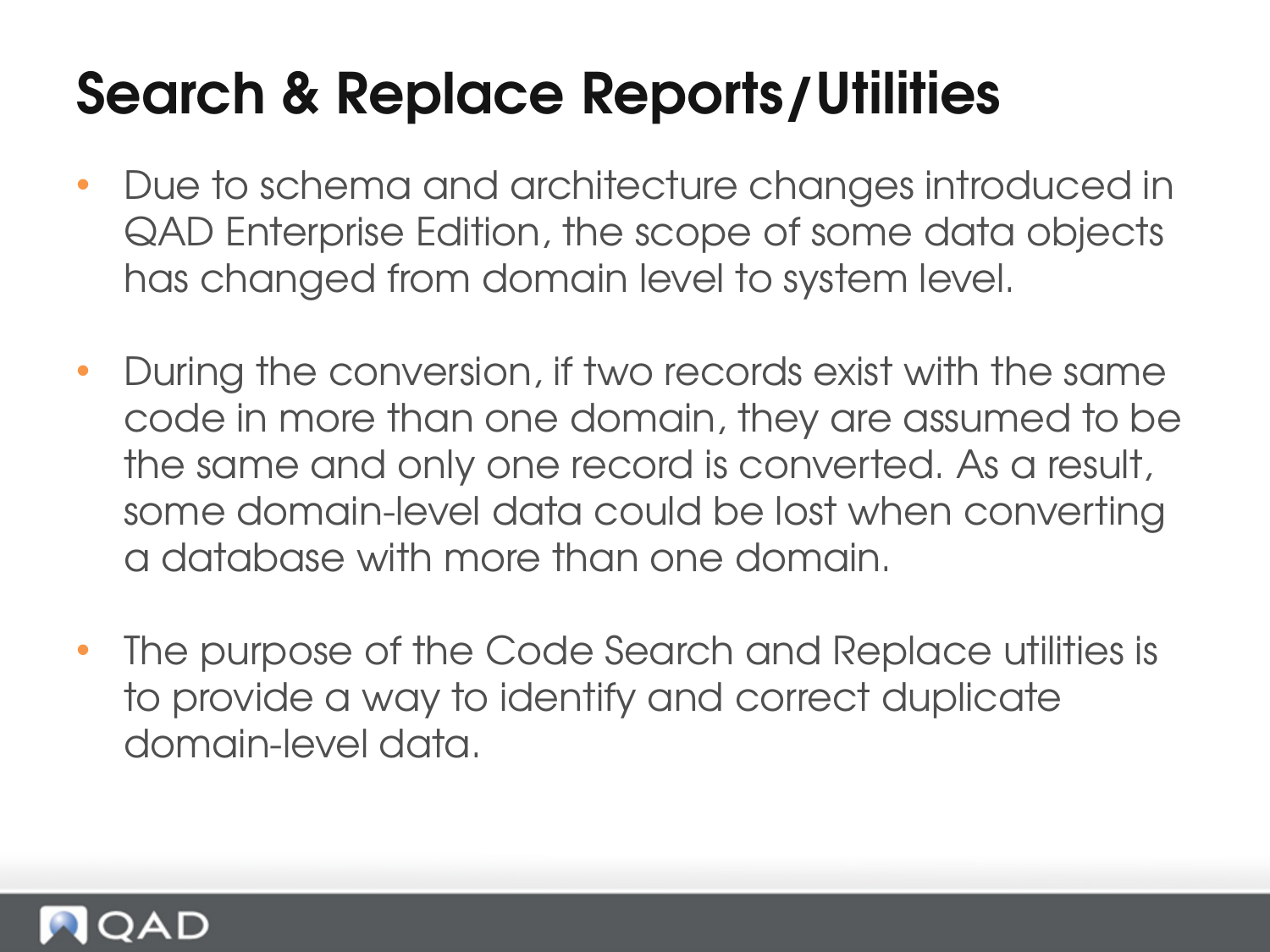

# Search & Replace Reports/Utilities
Due to schema and architecture changes introduced in QAD Enterprise Edition, the scope of some data objects has changed from domain level to system level.
During the conversion, if two records exist with the same code in more than one domain, they are assumed to be the same and only one record is converted. As a result, some domain-level data could be lost when converting a database with more than one domain.
The purpose of the Code Search and Replace utilities is to provide a way to identify and correct duplicate domain-level data.